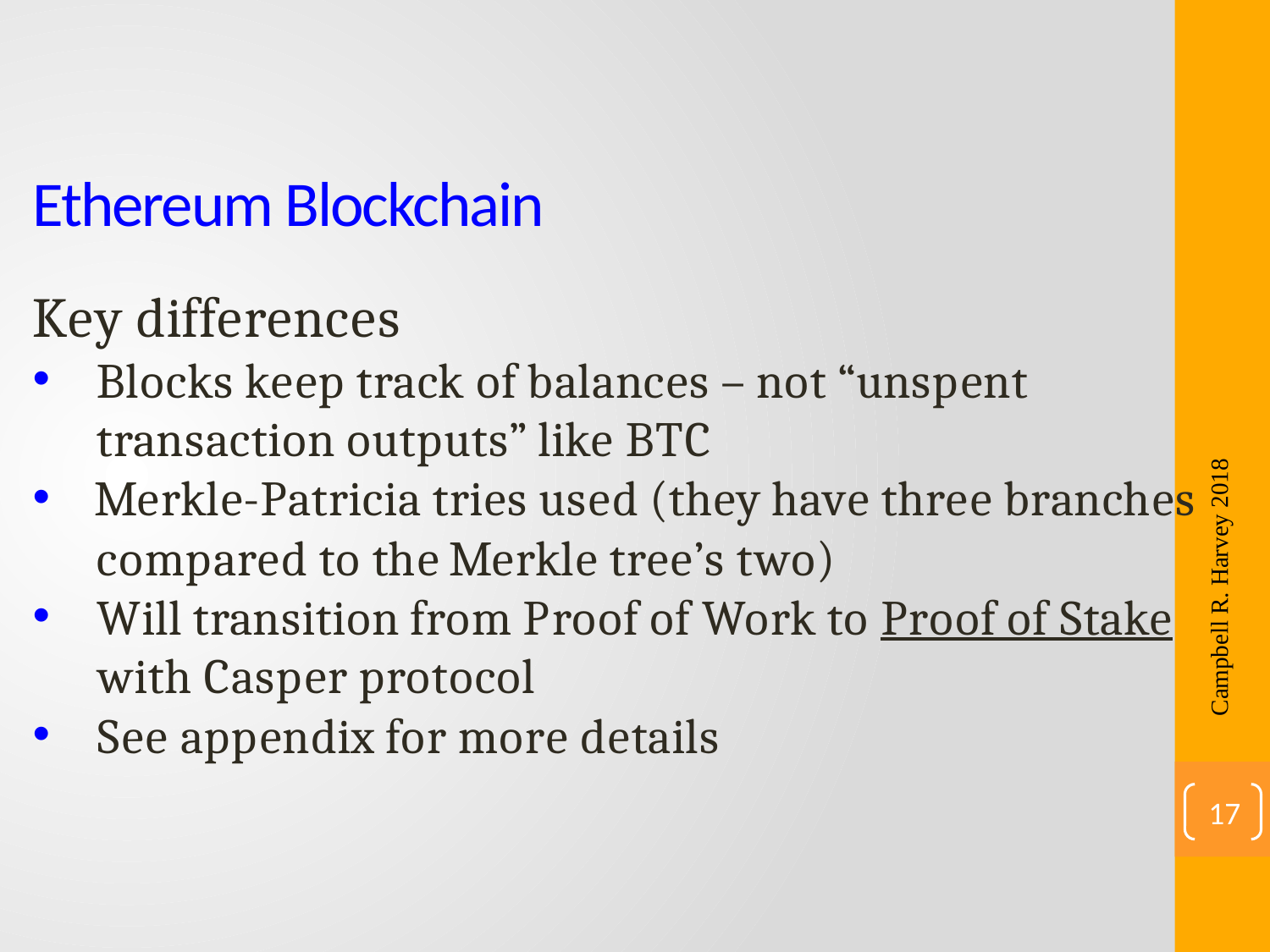

# Ethereum Blockchain
Key differences
Blocks keep track of balances – not “unspent transaction outputs” like BTC
Merkle-Patricia tries used (they have three branches compared to the Merkle tree’s two)
Will transition from Proof of Work to Proof of Stake with Casper protocol
See appendix for more details
Campbell R. Harvey 2018
17